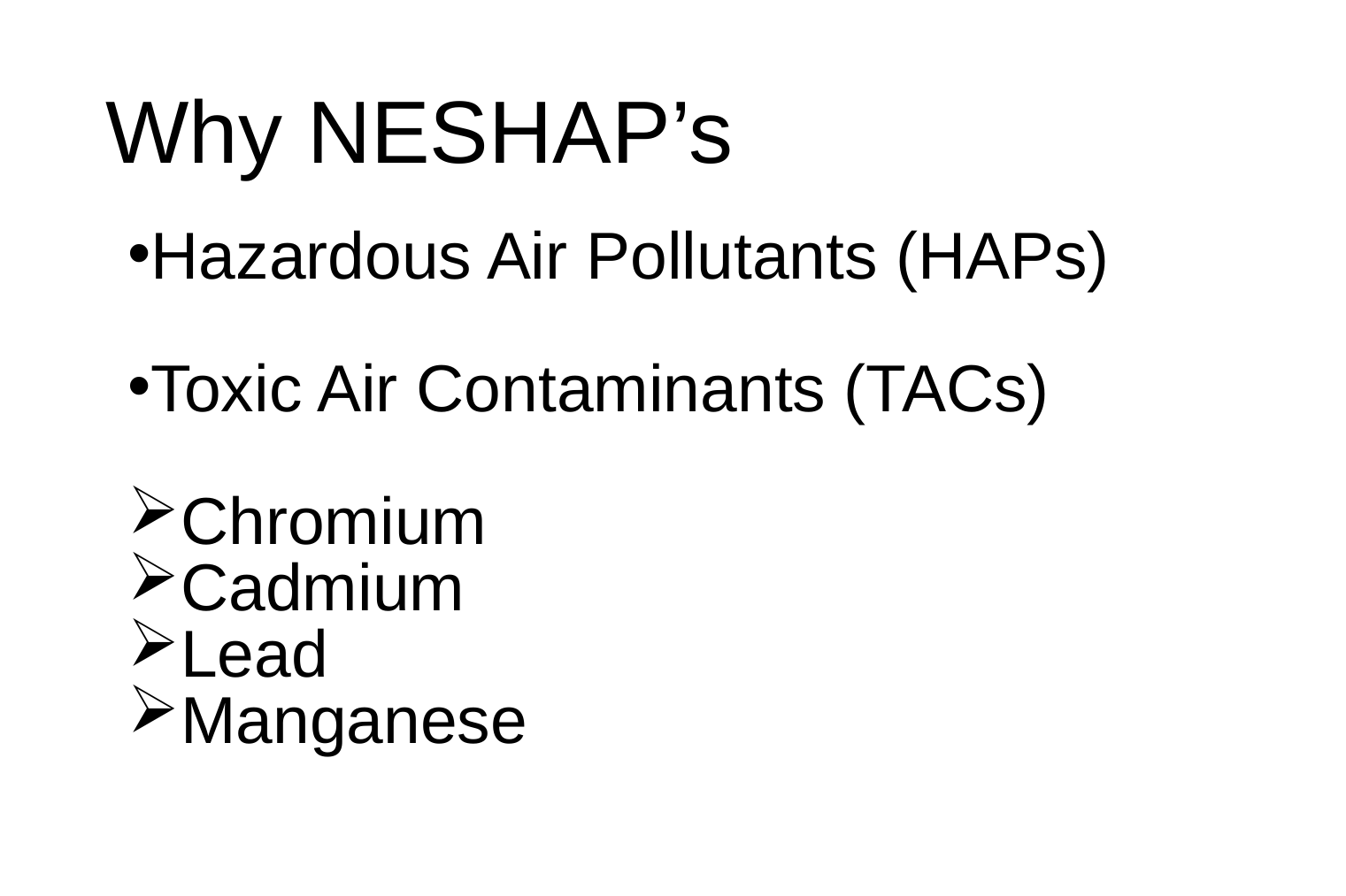

# Why NESHAP’s
Hazardous Air Pollutants (HAPs)

Toxic Air Contaminants (TACs)

Chromium
Cadmium
Lead
Manganese